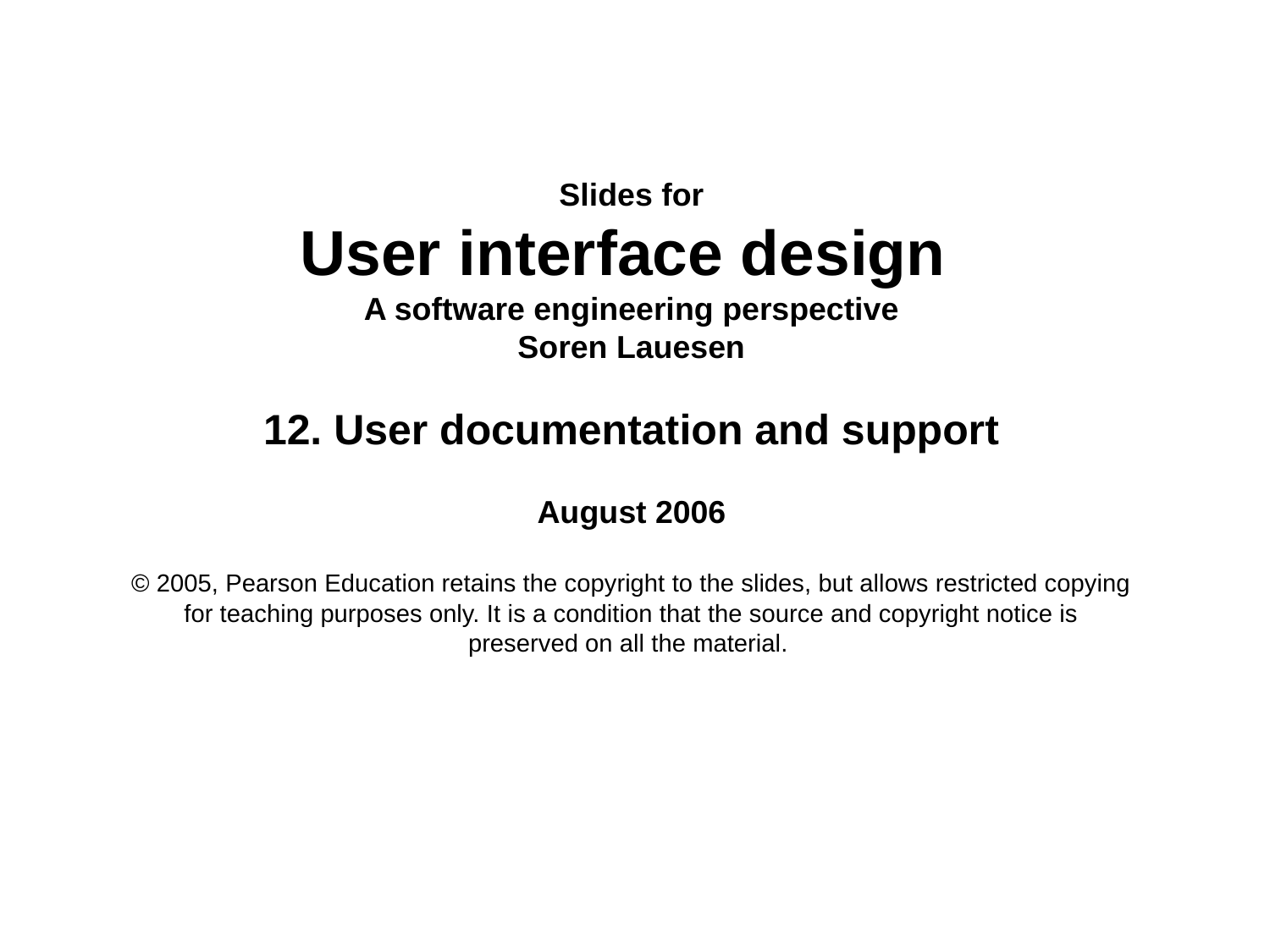

Slides for
User interface design
A software engineering perspective
Soren Lauesen

12. User documentation and support

August 2006

© 2005, Pearson Education retains the copyright to the slides, but allows restricted copying for teaching purposes only. It is a condition that the source and copyright notice is preserved on all the material.